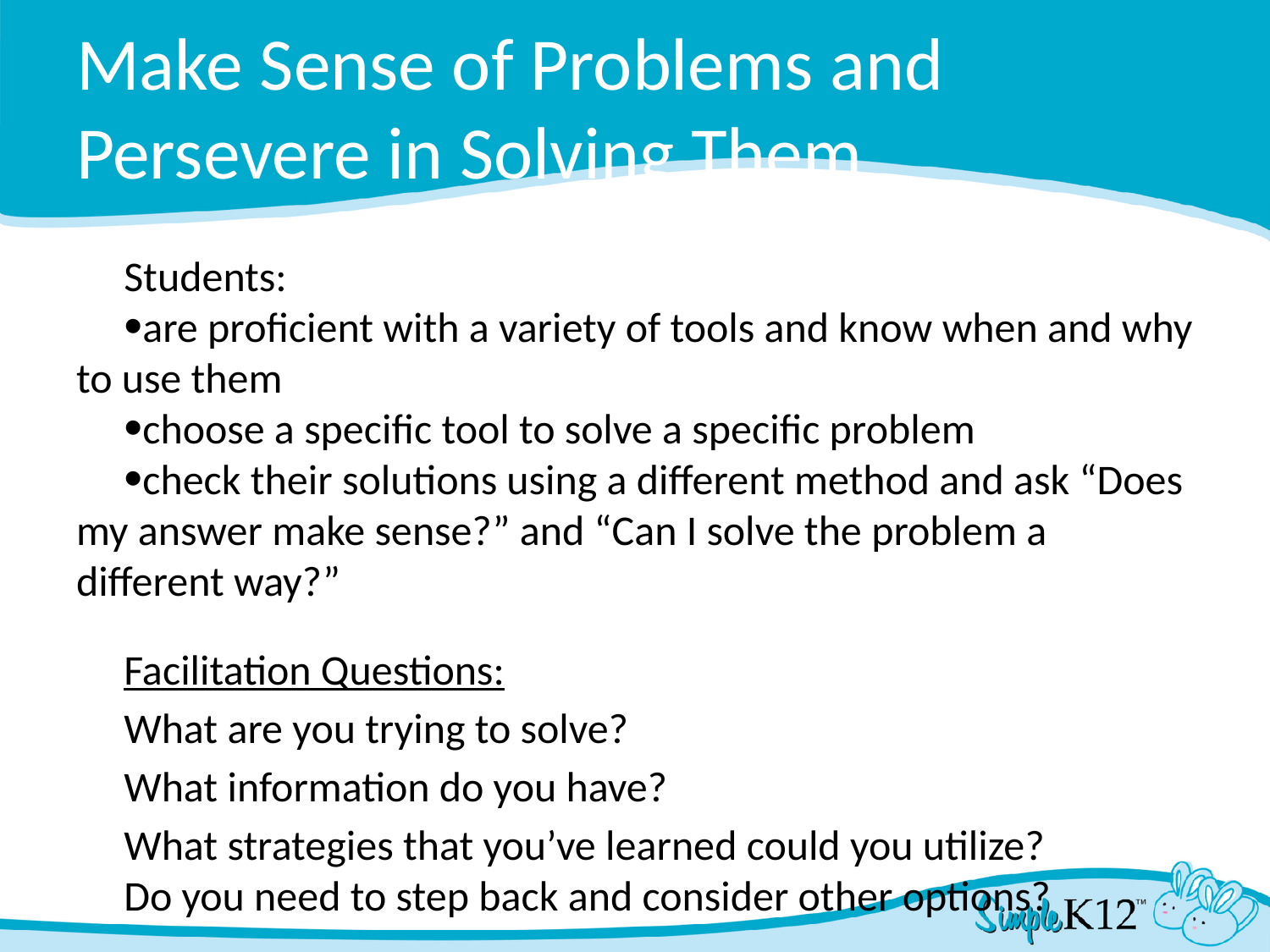

# Make Sense of Problems and Persevere in Solving Them
Students:
are proficient with a variety of tools and know when and why to use them
choose a specific tool to solve a specific problem
check their solutions using a different method and ask “Does my answer make sense?” and “Can I solve the problem a different way?”

Facilitation Questions:
What are you trying to solve?
What information do you have?
What strategies that you’ve learned could you utilize?
Do you need to step back and consider other options?